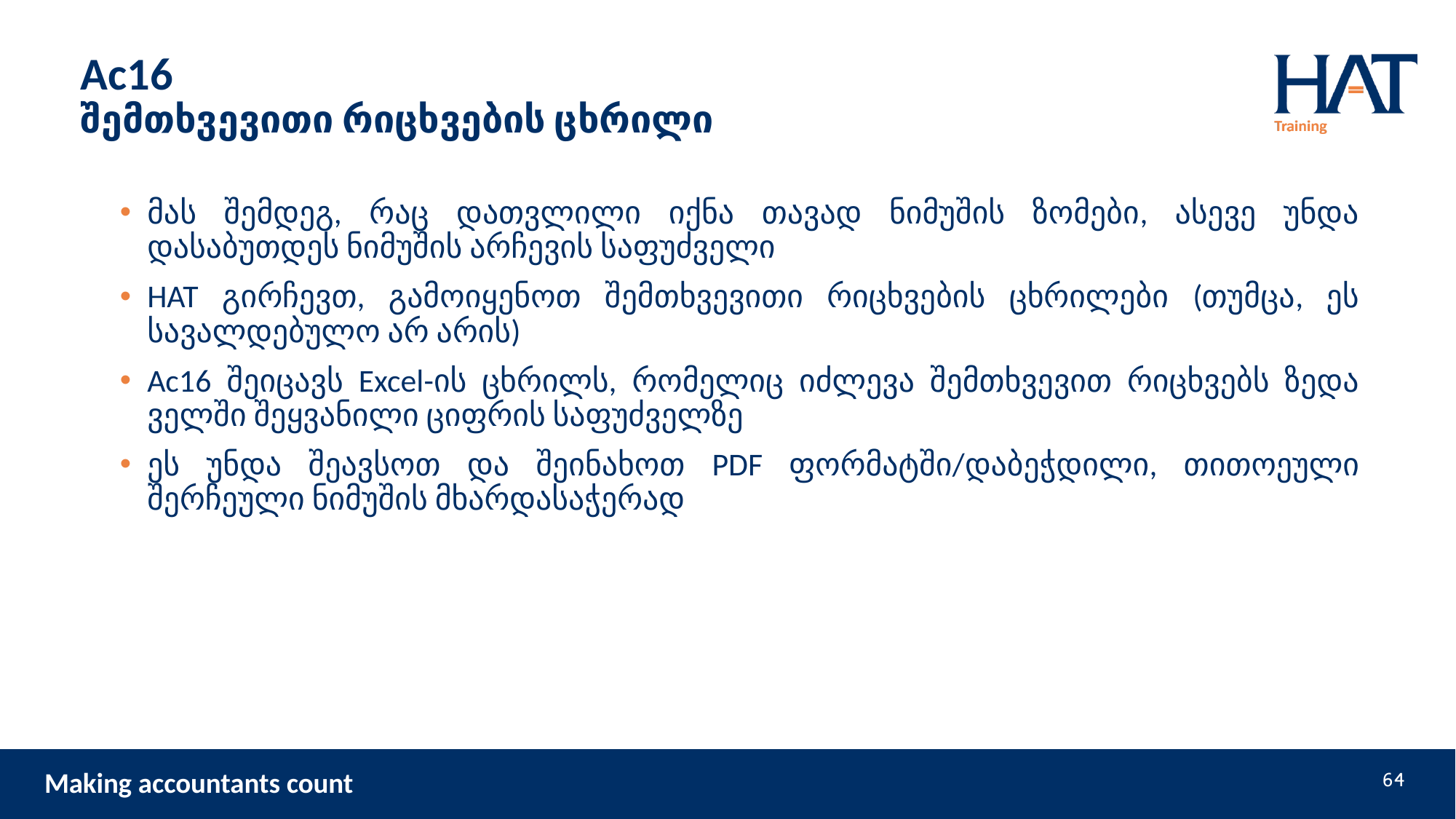

# Ac16 შემთხვევითი რიცხვების ცხრილი
მას შემდეგ, რაც დათვლილი იქნა თავად ნიმუშის ზომები, ასევე უნდა დასაბუთდეს ნიმუშის არჩევის საფუძველი
HAT გირჩევთ, გამოიყენოთ შემთხვევითი რიცხვების ცხრილები (თუმცა, ეს სავალდებულო არ არის)
Ac16 შეიცავს Excel-ის ცხრილს, რომელიც იძლევა შემთხვევით რიცხვებს ზედა ველში შეყვანილი ციფრის საფუძველზე
ეს უნდა შეავსოთ და შეინახოთ PDF ფორმატში/დაბეჭდილი, თითოეული შერჩეული ნიმუშის მხარდასაჭერად
64